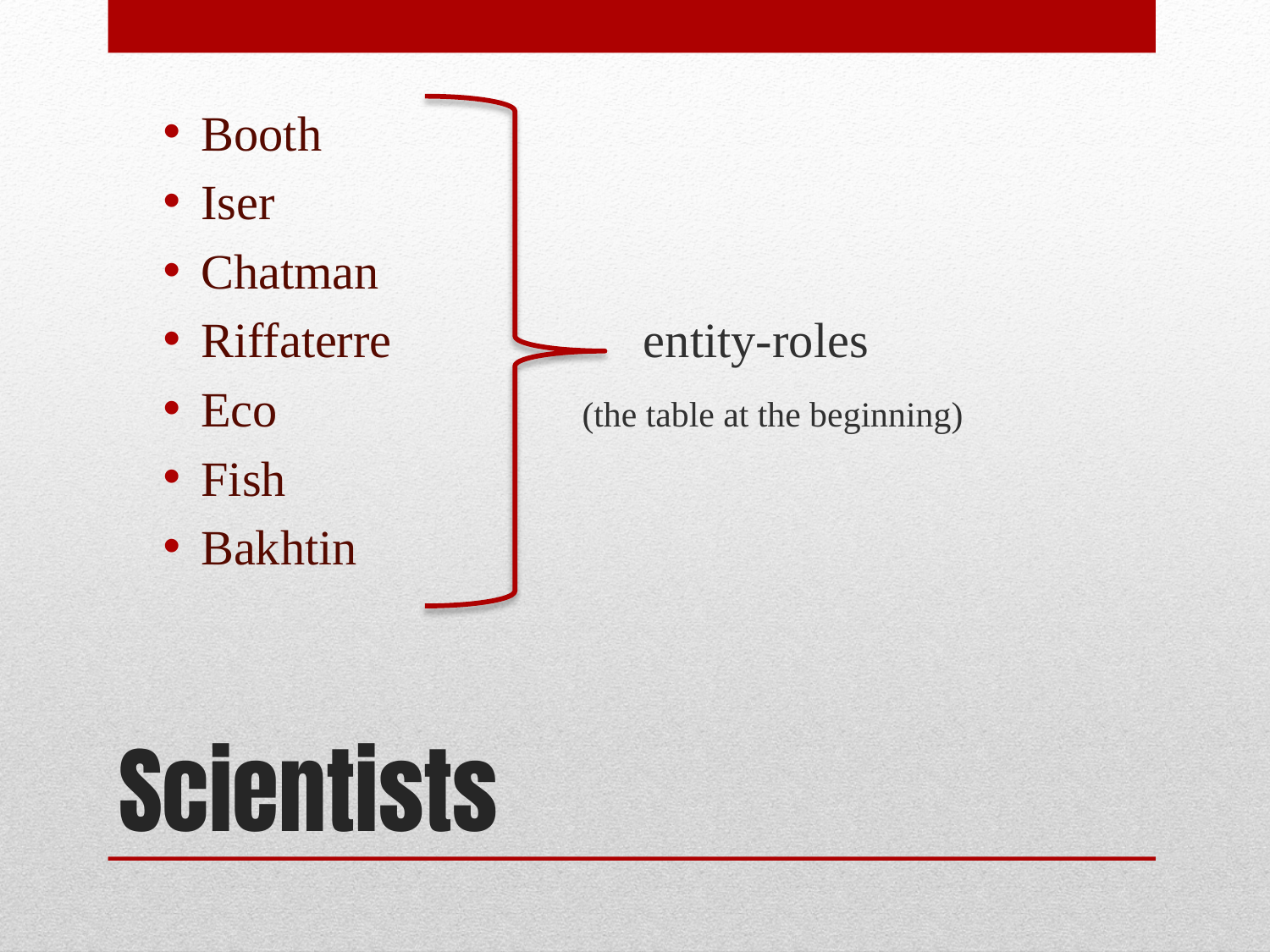

Booth
Iser
Chatman
Riffaterre		     entity-roles
Eco 			(the table at the beginning)
Fish
Bakhtin

# Scientists